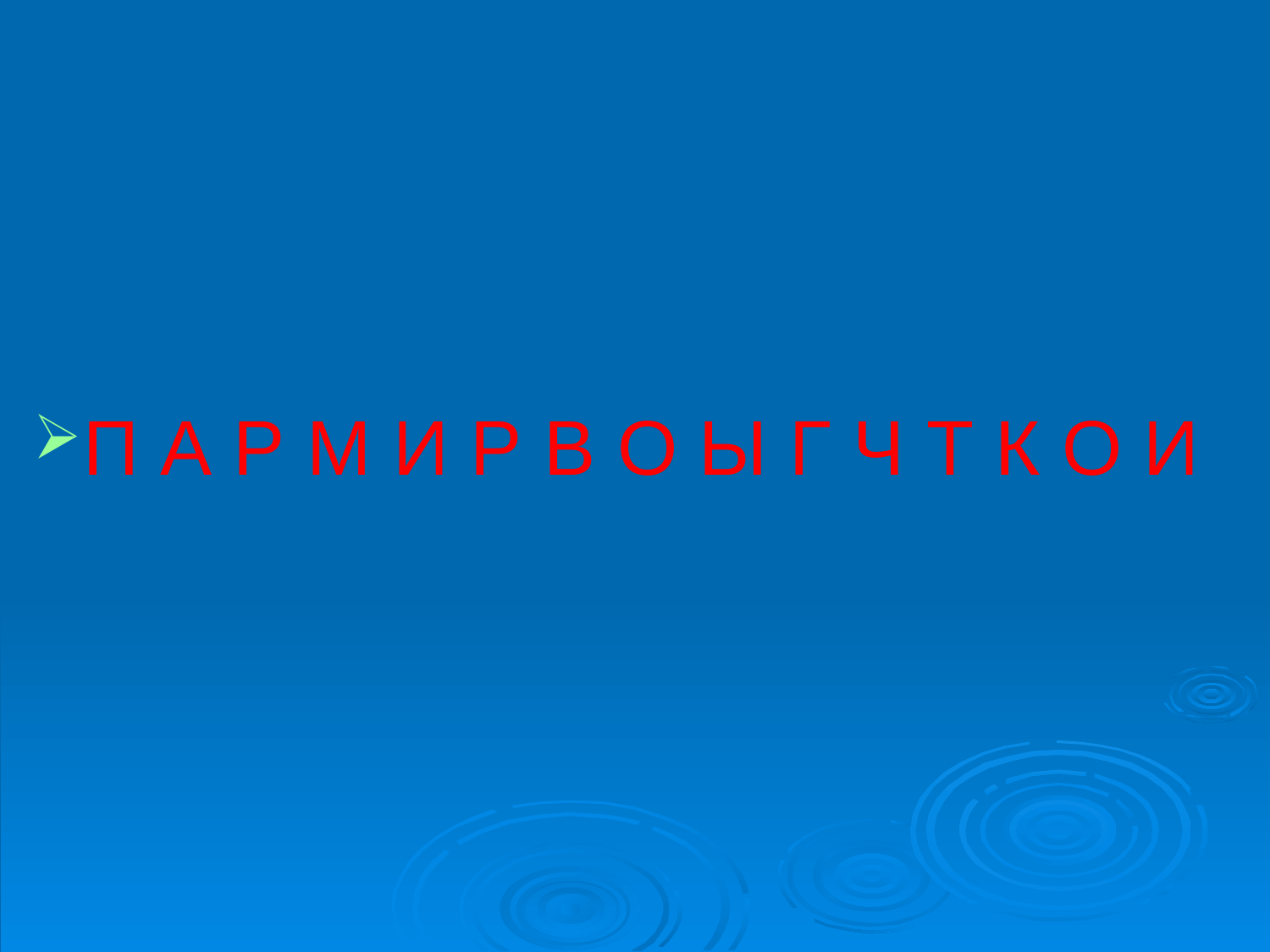

#
П А Р М И Р В О Ы Г Ч Т К О И